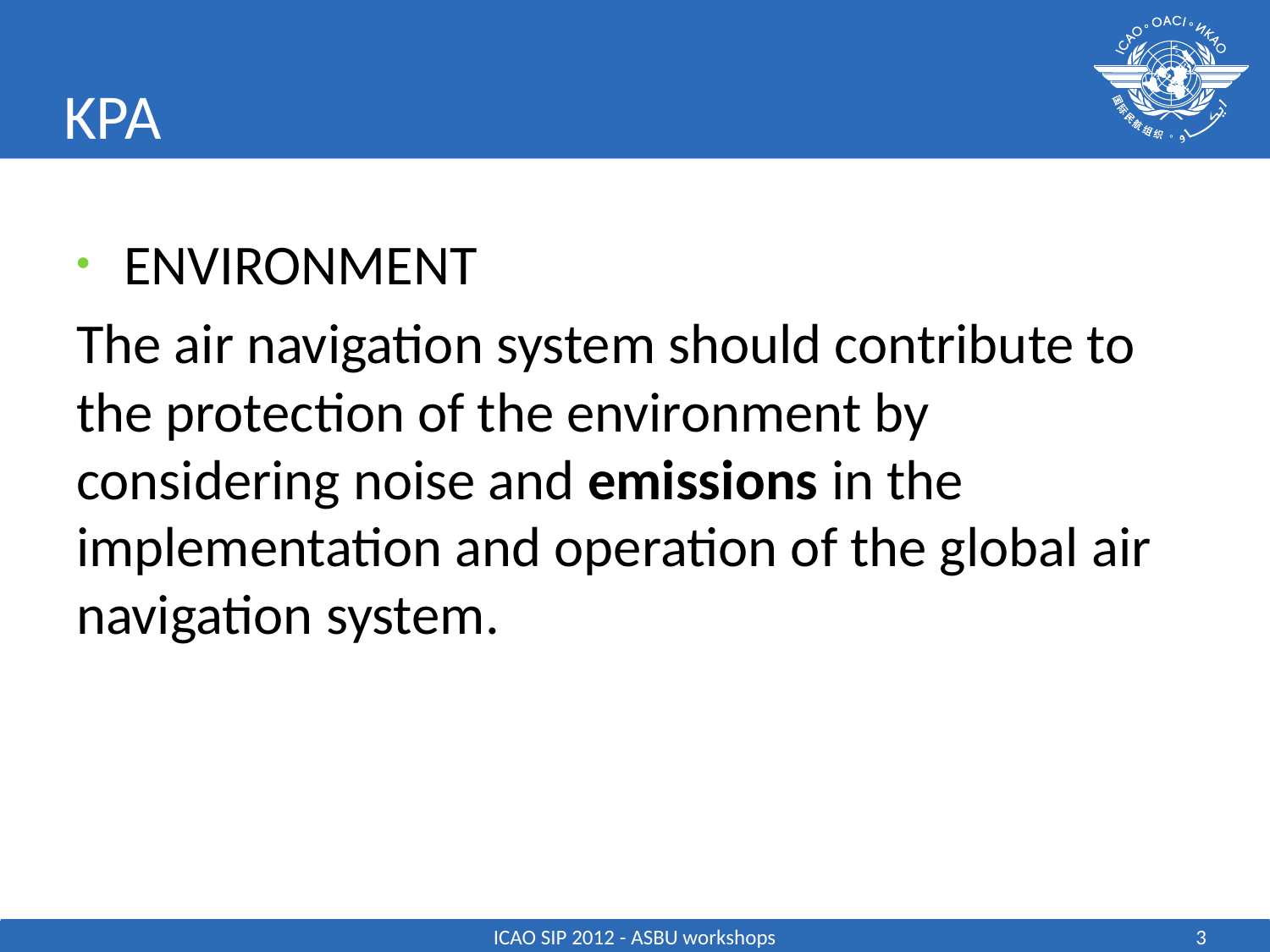

# KPA
ENVIRONMENT
The air navigation system should contribute to the protection of the environment by considering noise and emissions in the implementation and operation of the global air navigation system.

ICAO SIP 2012 - ASBU workshops
3